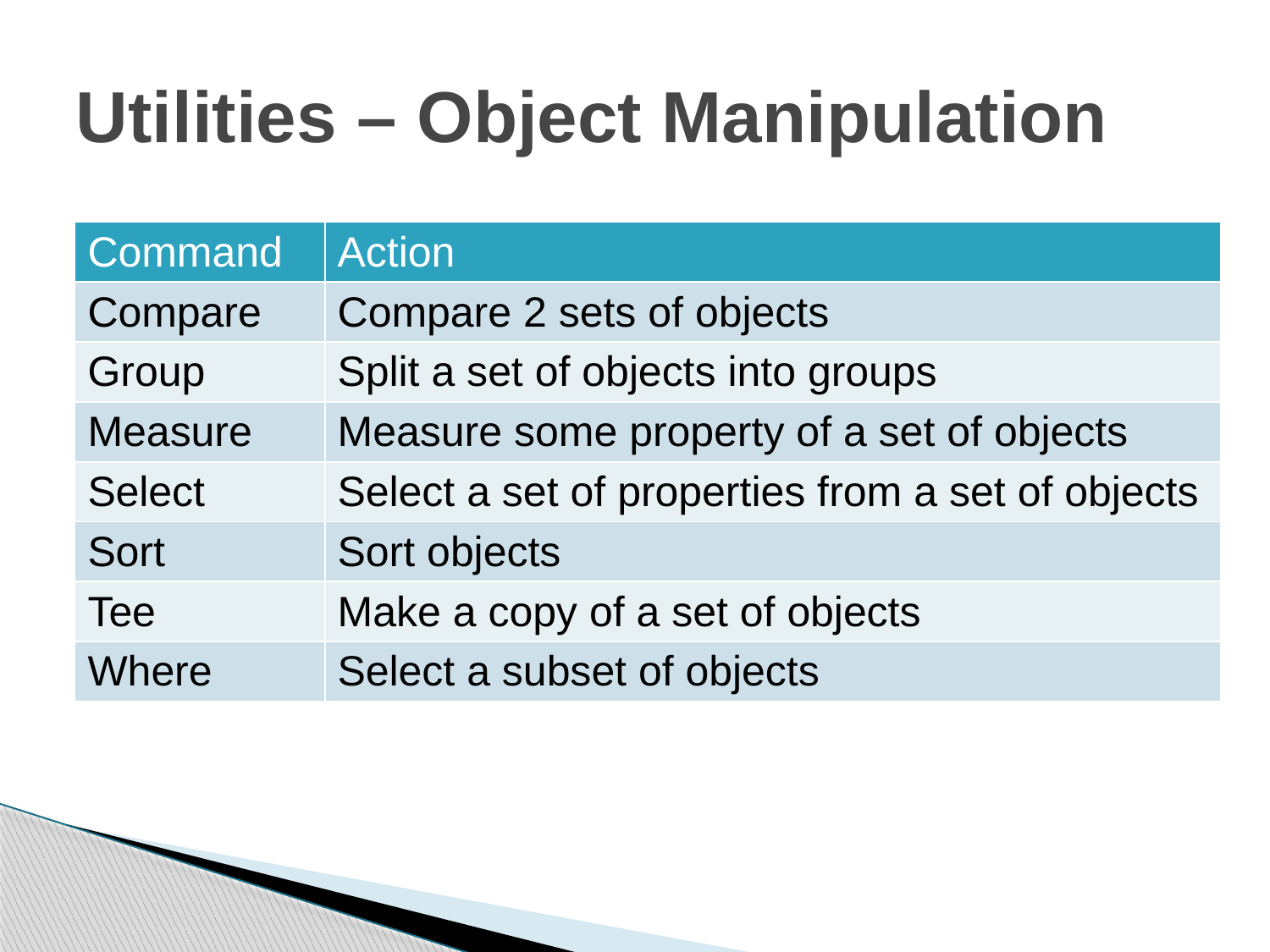

# Utilities – Object Manipulation
| Command | Action |
| --- | --- |
| Compare | Compare 2 sets of objects |
| Group | Split a set of objects into groups |
| Measure | Measure some property of a set of objects |
| Select | Select a set of properties from a set of objects |
| Sort | Sort objects |
| Tee | Make a copy of a set of objects |
| Where | Select a subset of objects |